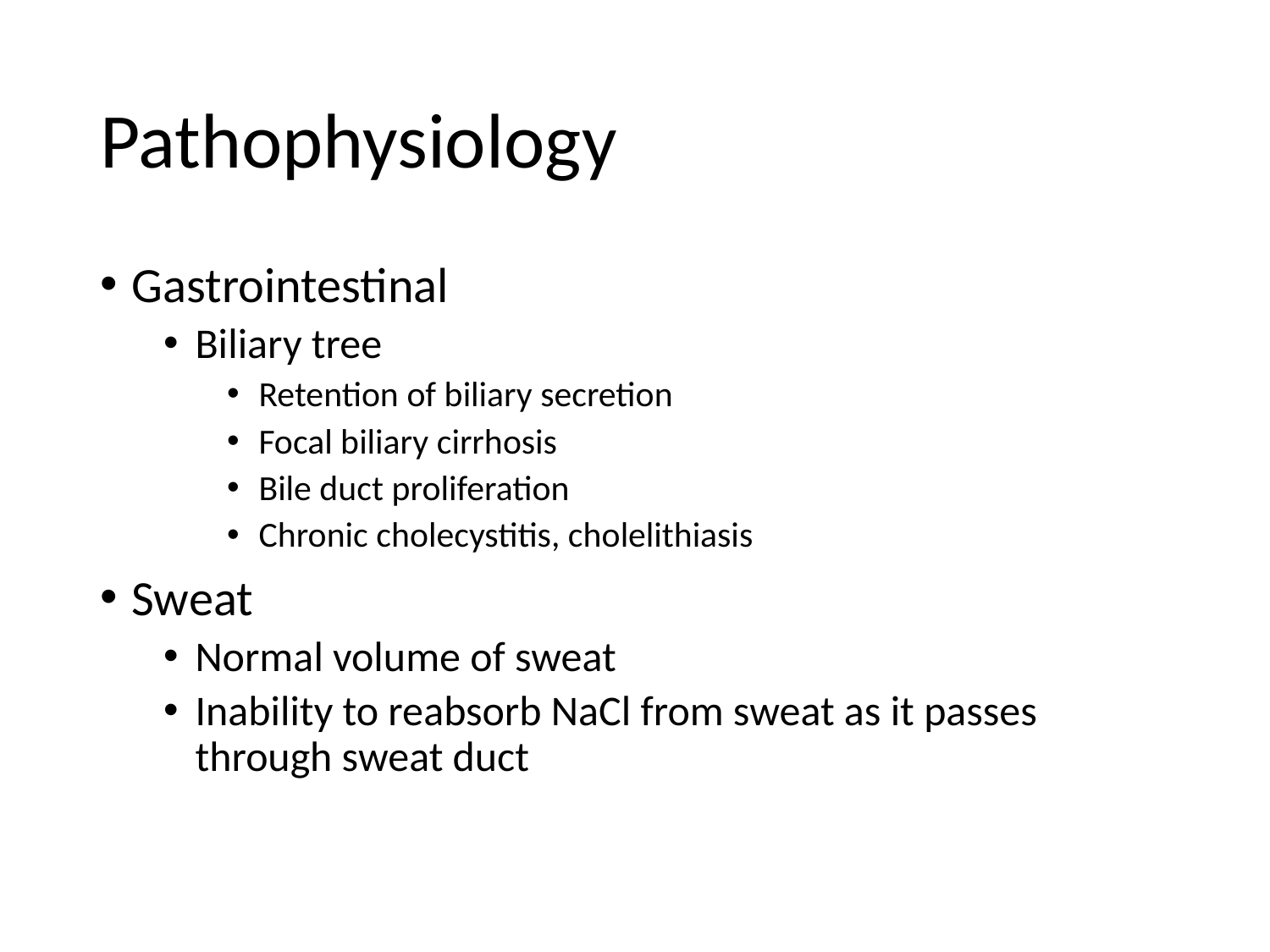

# Pathophysiology
Gastrointestinal
Biliary tree
Retention of biliary secretion
Focal biliary cirrhosis
Bile duct proliferation
Chronic cholecystitis, cholelithiasis
Sweat
Normal volume of sweat
Inability to reabsorb NaCl from sweat as it passes through sweat duct